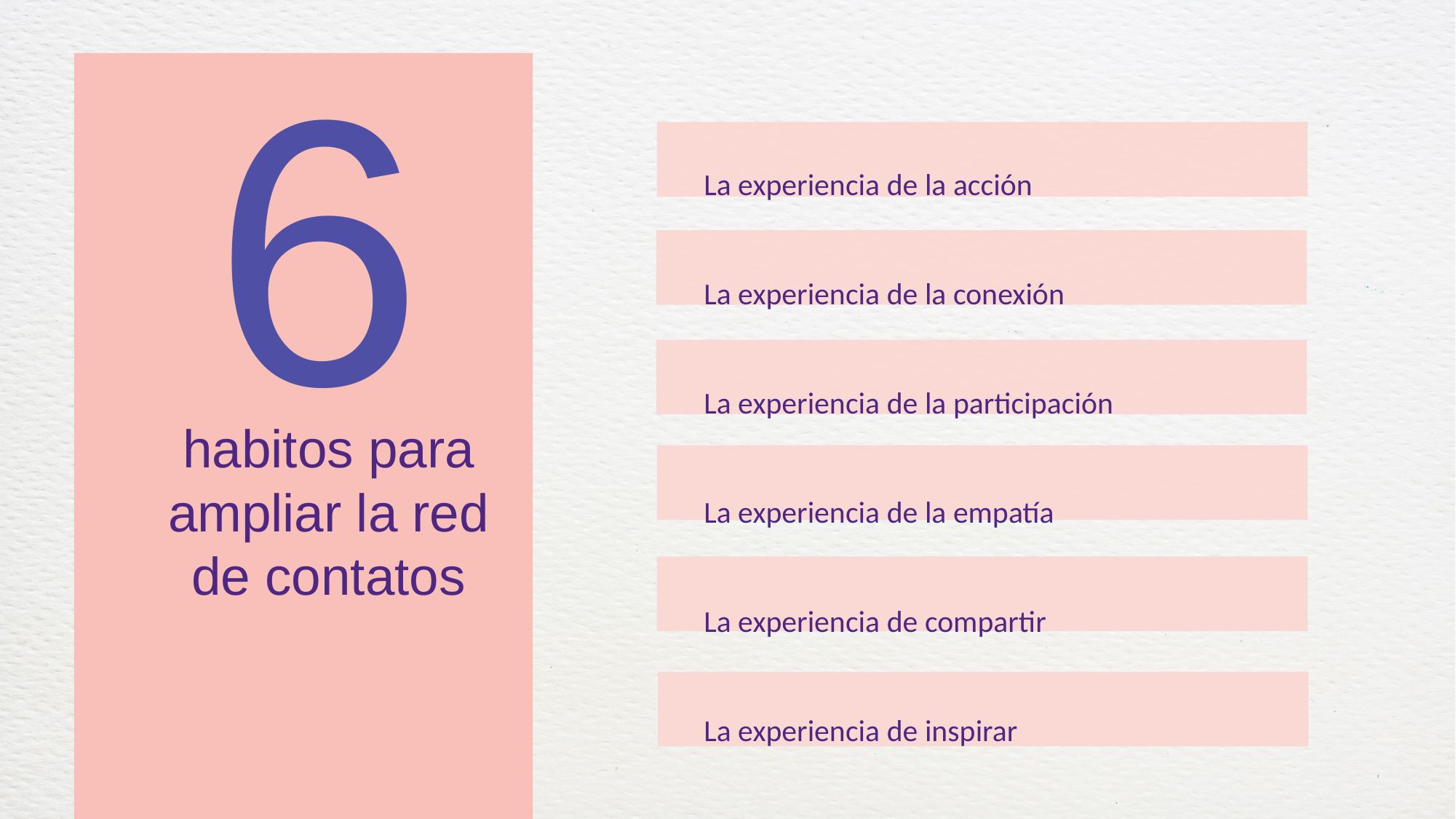

6
La experiencia de la acción
La experiencia de la conexión
La experiencia de la participación
La experiencia de la empatía
La experiencia de compartir
La experiencia de inspirar

habitos para ampliar la red de contatos